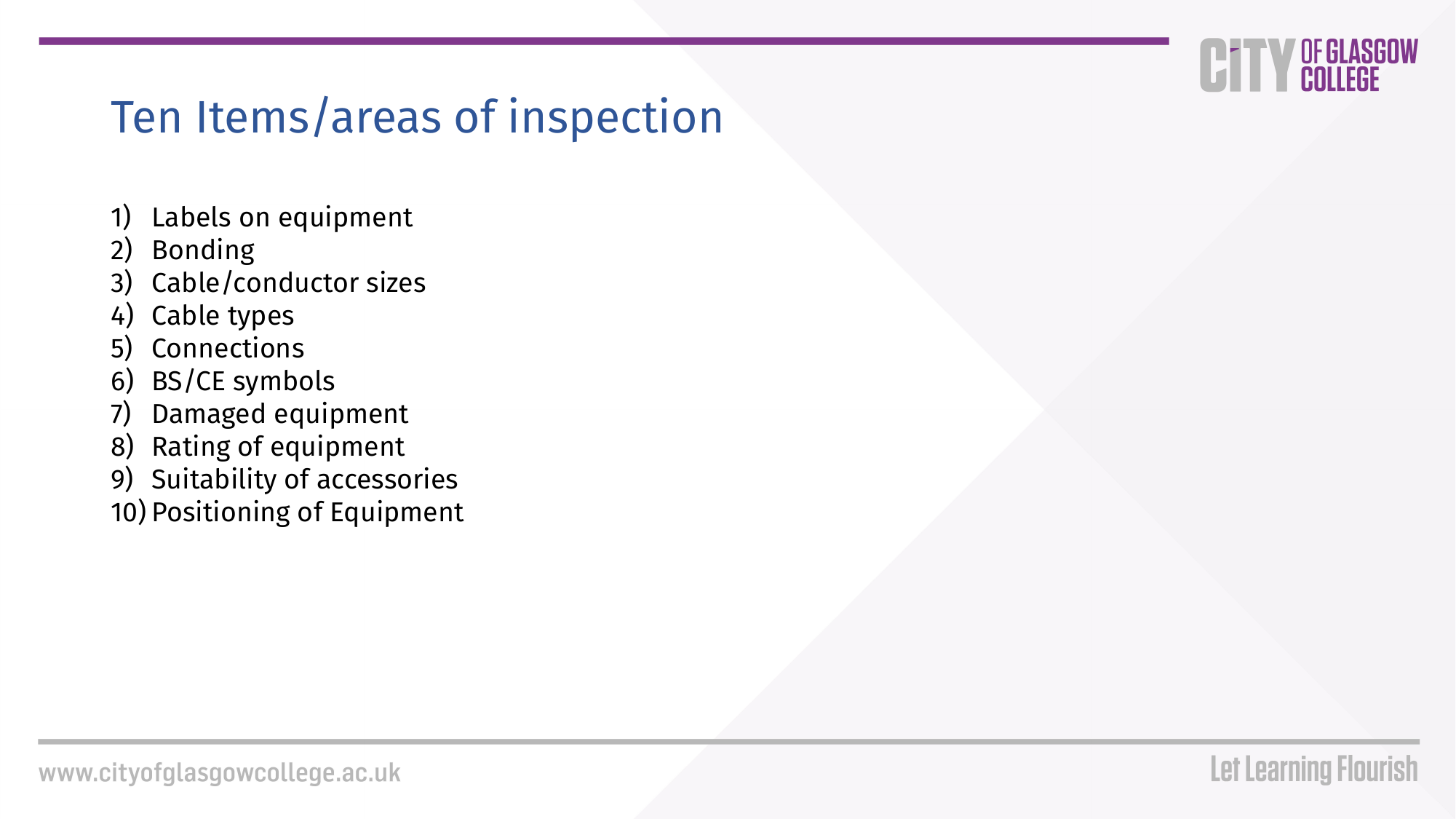

# Ten Items/areas of inspection

​
Labels on equipment​
Bonding​
Cable/conductor sizes ​
Cable types​
Connections ​
BS/CE symbols​
Damaged equipment ​
Rating of equipment​
Suitability of accessories ​
Positioning of Equipment
​